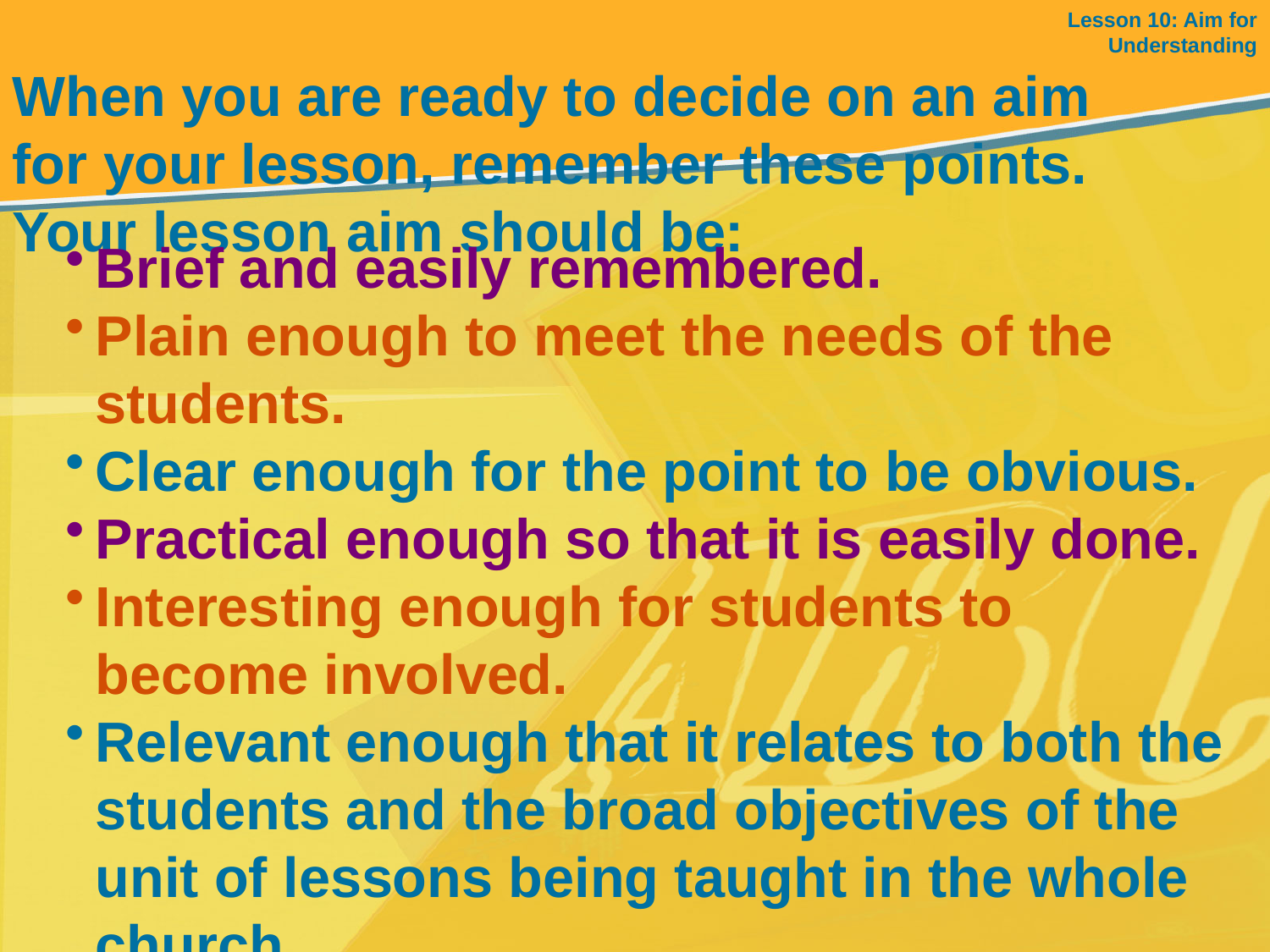

Lesson 10: Aim for Understanding
When you are ready to decide on an aim for your lesson, remember these points.  Your lesson aim should be:
Brief and easily remembered.
Plain enough to meet the needs of the students.
Clear enough for the point to be obvious.
Practical enough so that it is easily done.
Interesting enough for students to become involved.
Relevant enough that it relates to both the students and the broad objectives of the unit of lessons being taught in the whole church.